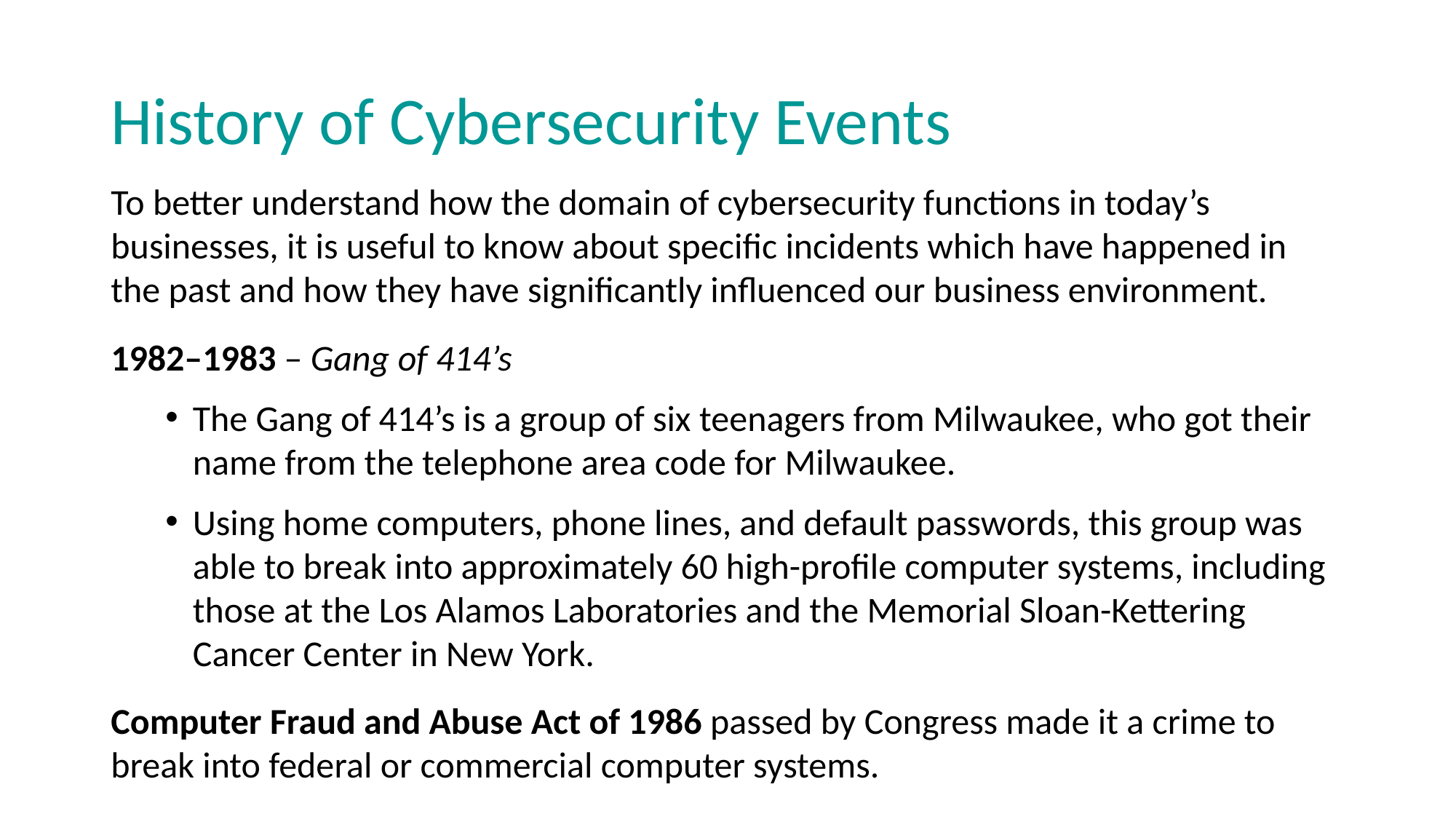

# History of Cybersecurity Events
To better understand how the domain of cybersecurity functions in today’s businesses, it is useful to know about specific incidents which have happened in the past and how they have significantly influenced our business environment.
1982–1983 – Gang of 414’s
The Gang of 414’s is a group of six teenagers from Milwaukee, who got their name from the telephone area code for Milwaukee.
Using home computers, phone lines, and default passwords, this group was able to break into approximately 60 high-profile computer systems, including those at the Los Alamos Laboratories and the Memorial Sloan-Kettering Cancer Center in New York.
Computer Fraud and Abuse Act of 1986 passed by Congress made it a crime to break into federal or commercial computer systems.